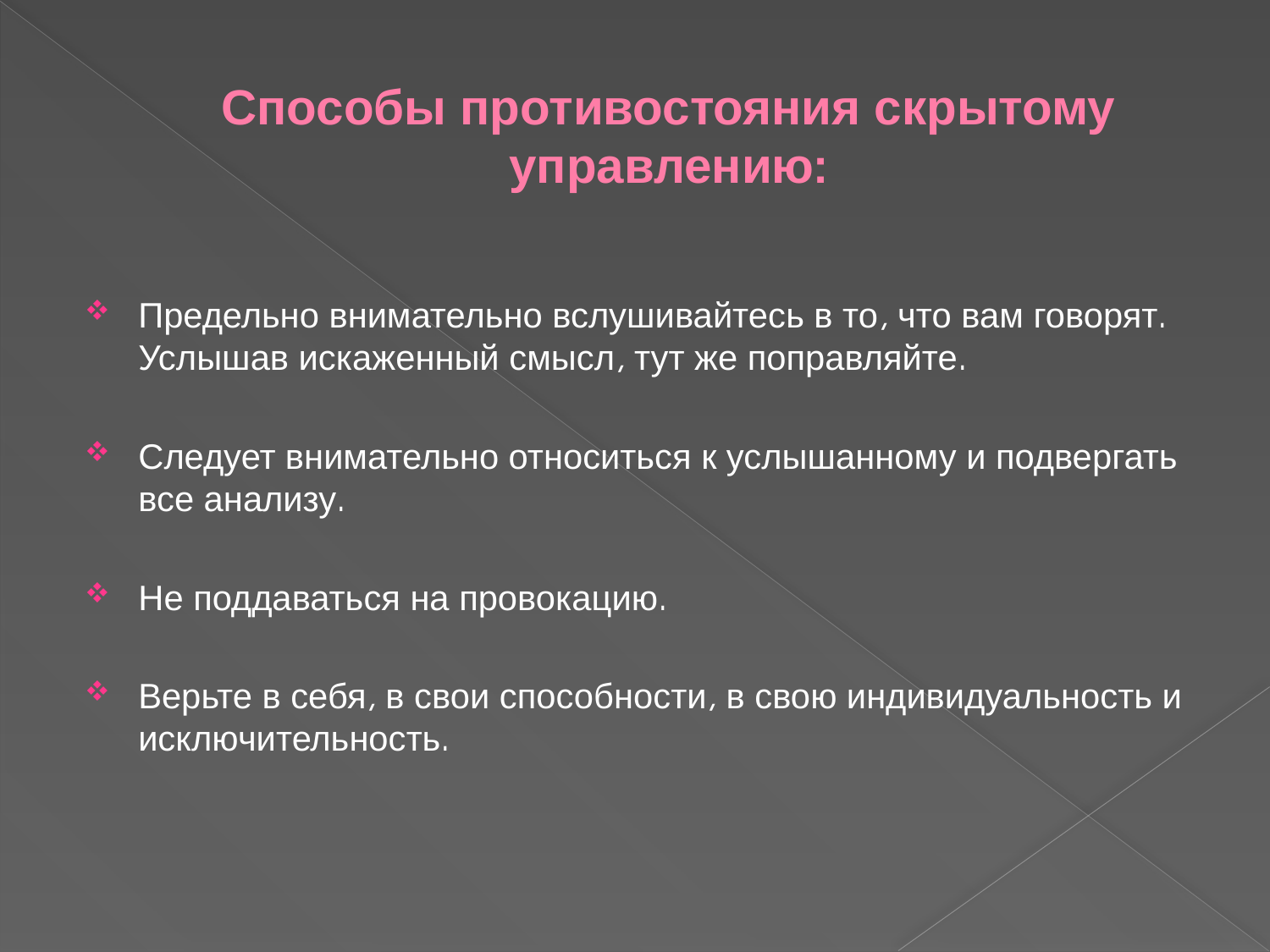

# Способы противостояния скрытому управлению:
Предельно внимательно вслушивайтесь в то, что вам говорят. Услышав искаженный смысл, тут же поправляйте.

Следует внимательно относиться к услышанному и подвергать все анализу.

Не поддаваться на провокацию.

Верьте в себя, в свои способности, в свою индивидуальность и исключительность.